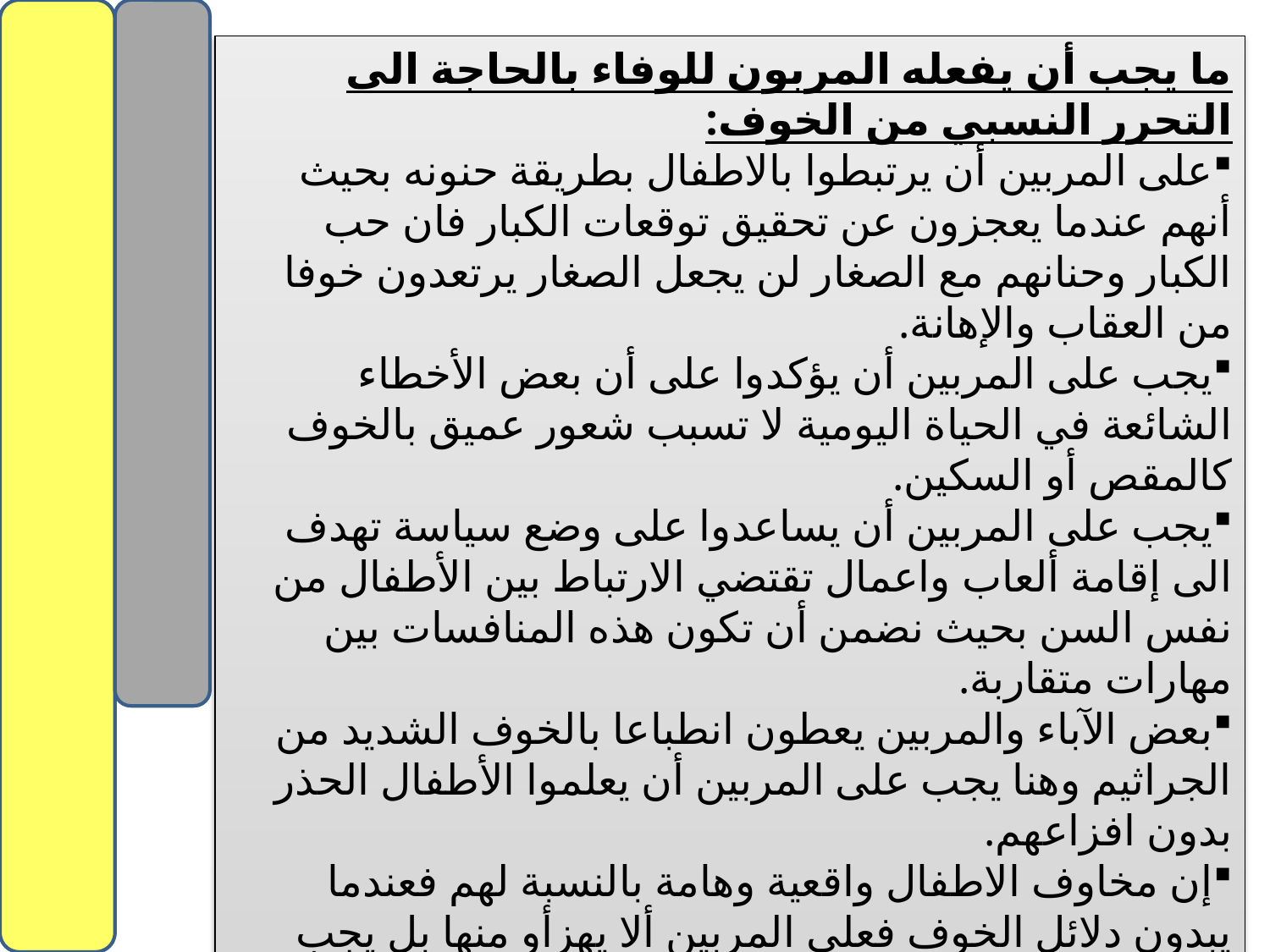

ما يجب أن يفعله المربون للوفاء بالحاجة الى التحرر النسبي من الخوف:
على المربين أن يرتبطوا بالاطفال بطريقة حنونه بحيث أنهم عندما يعجزون عن تحقيق توقعات الكبار فان حب الكبار وحنانهم مع الصغار لن يجعل الصغار يرتعدون خوفا من العقاب والإهانة.
يجب على المربين أن يؤكدوا على أن بعض الأخطاء الشائعة في الحياة اليومية لا تسبب شعور عميق بالخوف كالمقص أو السكين.
يجب على المربين أن يساعدوا على وضع سياسة تهدف الى إقامة ألعاب واعمال تقتضي الارتباط بين الأطفال من نفس السن بحيث نضمن أن تكون هذه المنافسات بين مهارات متقاربة.
بعض الآباء والمربين يعطون انطباعا بالخوف الشديد من الجراثيم وهنا يجب على المربين أن يعلموا الأطفال الحذر بدون افزاعهم.
إن مخاوف الاطفال واقعية وهامة بالنسبة لهم فعندما يبدون دلائل الخوف فعلى المربين ألا يهزأو منها بل يجب مساعدتهم على التنفيس عنها.
يجب على المربين حل مشاكل الأطفال الذين لديهم مخاوف واضطرابات ملحة.
وعندما يشعر المربين أن مخاوف الأطفال بالغة العمق يجب عرضها على أخصائي في علم النفس.